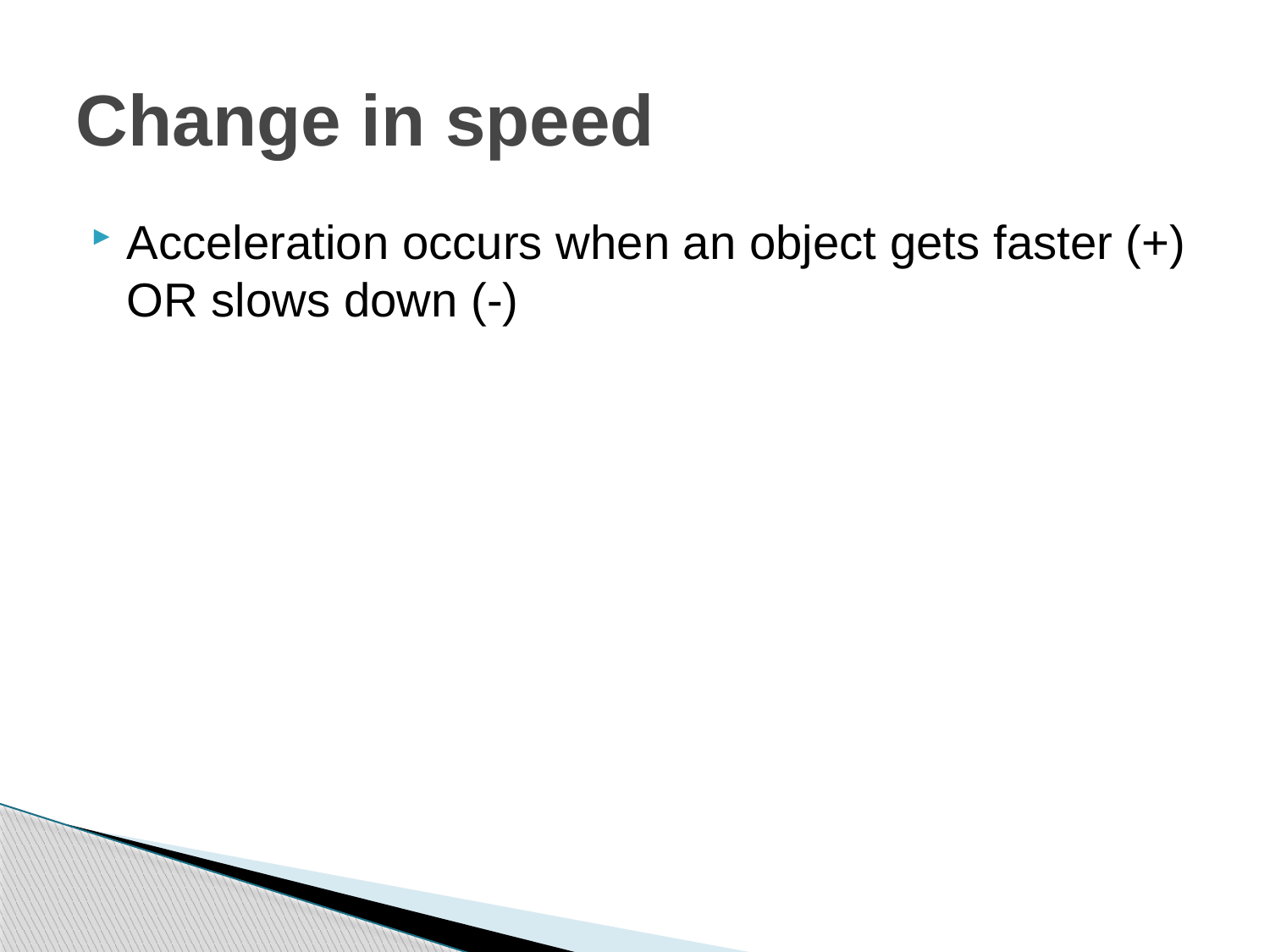

# Change in speed
Acceleration occurs when an object gets faster (+) OR slows down (-)